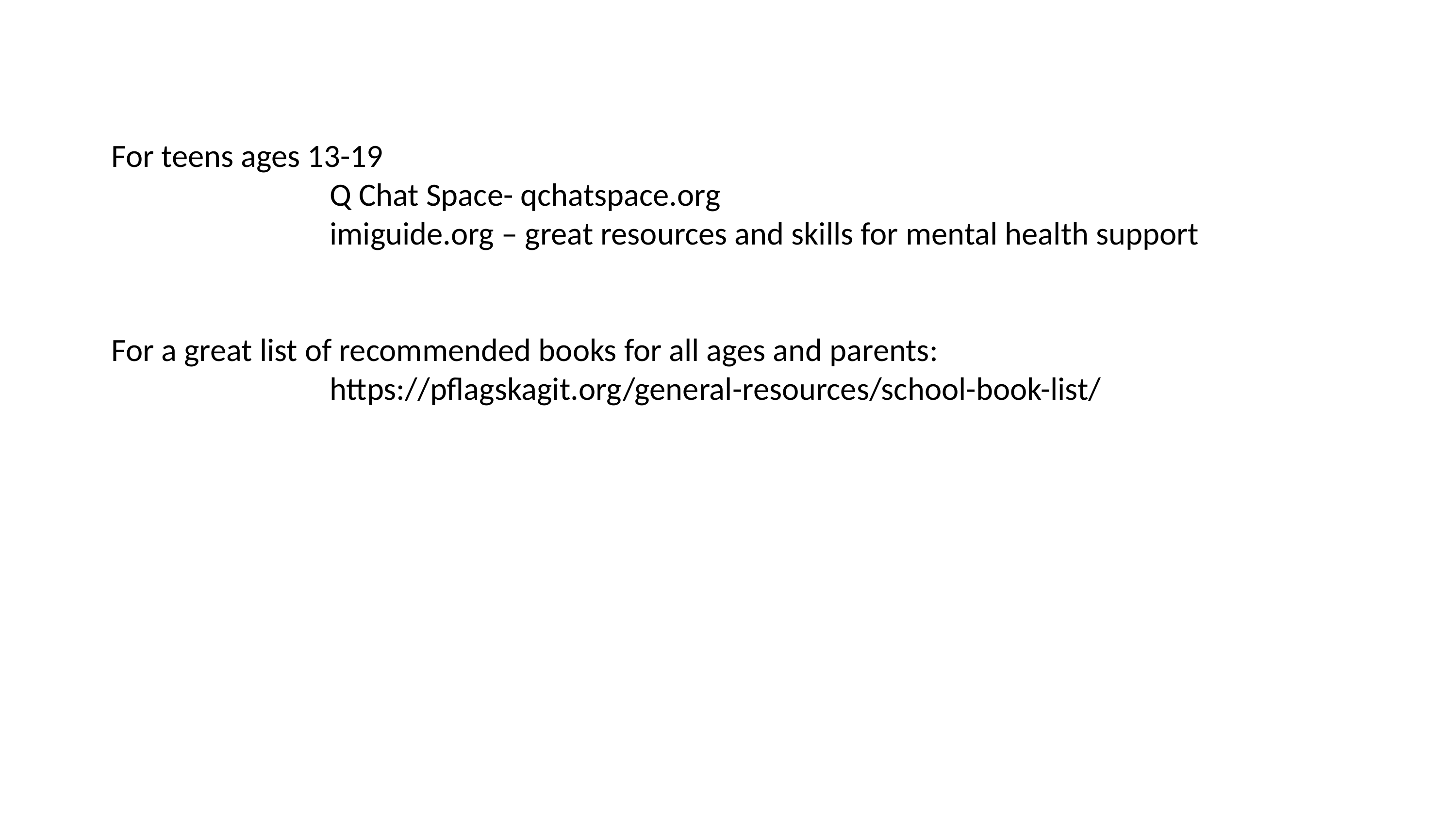

For teens ages 13-19
			Q Chat Space- qchatspace.org
			imiguide.org – great resources and skills for mental health support

For a great list of recommended books for all ages and parents:
 			https://pflagskagit.org/general-resources/school-book-list/